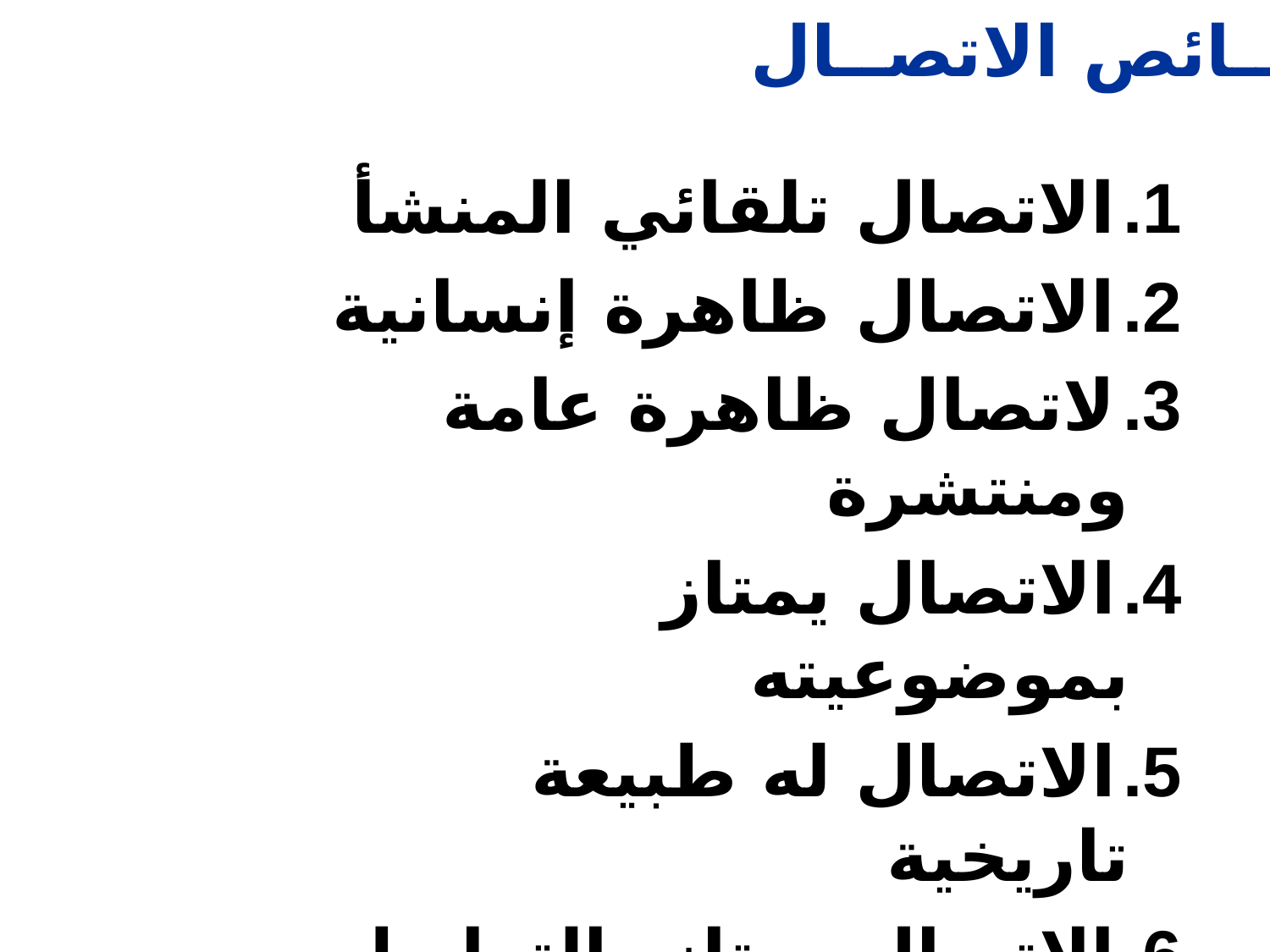

خصــائص الاتصــال
الاتصال تلقائي المنشأ
الاتصال ظاهرة إنسانية
لاتصال ظاهرة عامة ومنتشرة
الاتصال يمتاز بموضوعيته
الاتصال له طبيعة تاريخية
الاتصال يمتاز بالترابط وصفة الإلزام